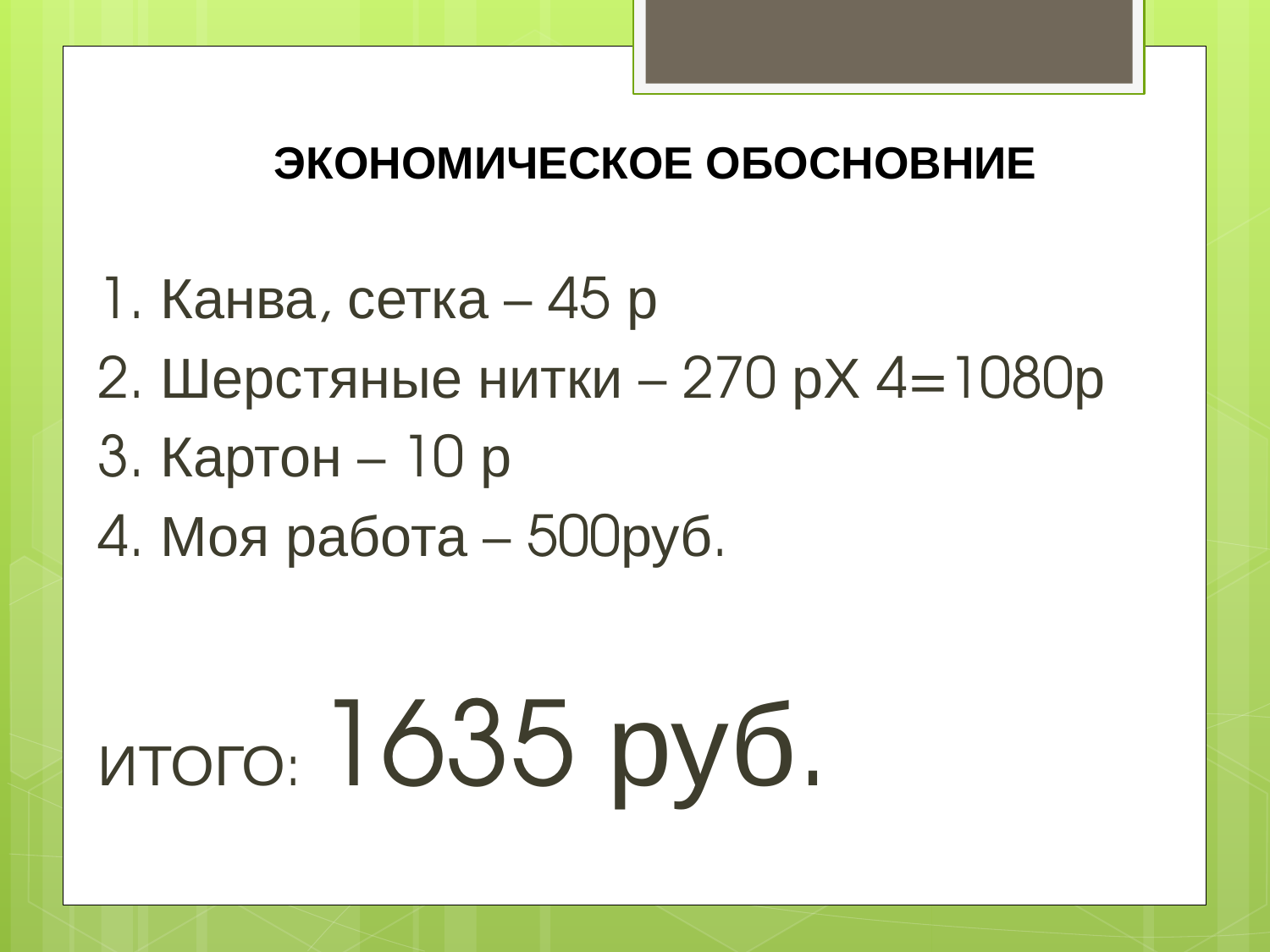

# ЭКОНОМИЧЕСКОЕ ОБОСНОВНИЕ
1. Канва, сетка – 45 р
2. Шерстяные нитки – 270 рХ 4=1080р
3. Картон – 10 р
4. Моя работа – 500руб.

ИТОГО: 1635 руб.